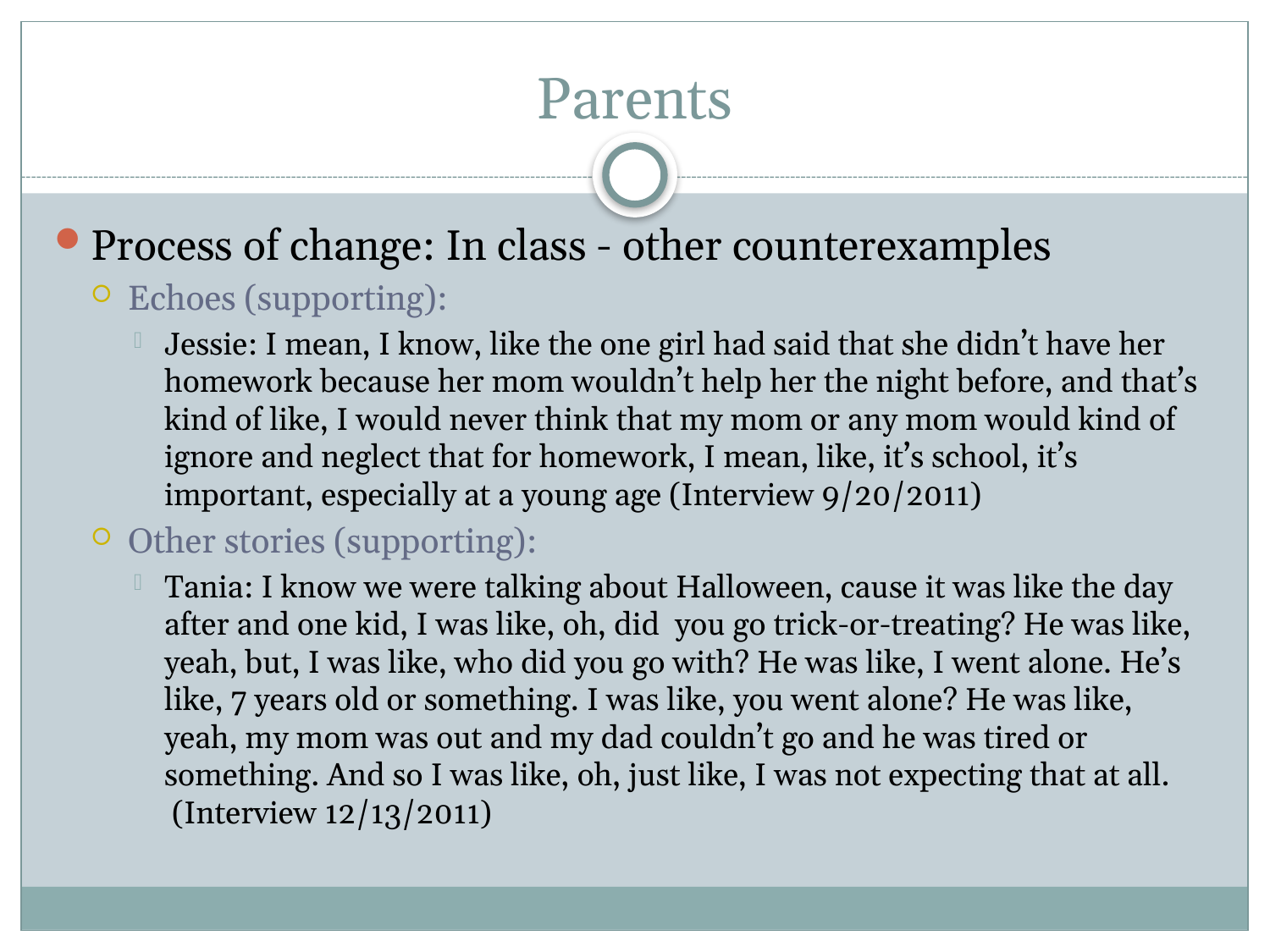

# Parents
Process of change: In class - other counterexamples
Echoes (supporting):
Jessie: I mean, I know, like the one girl had said that she didn’t have her homework because her mom wouldn’t help her the night before, and that’s kind of like, I would never think that my mom or any mom would kind of ignore and neglect that for homework, I mean, like, it’s school, it’s important, especially at a young age (Interview 9/20/2011)
Other stories (supporting):
Tania: I know we were talking about Halloween, cause it was like the day after and one kid, I was like, oh, did  you go trick-or-treating? He was like, yeah, but, I was like, who did you go with? He was like, I went alone. He’s like, 7 years old or something. I was like, you went alone? He was like, yeah, my mom was out and my dad couldn’t go and he was tired or something. And so I was like, oh, just like, I was not expecting that at all.  (Interview 12/13/2011)